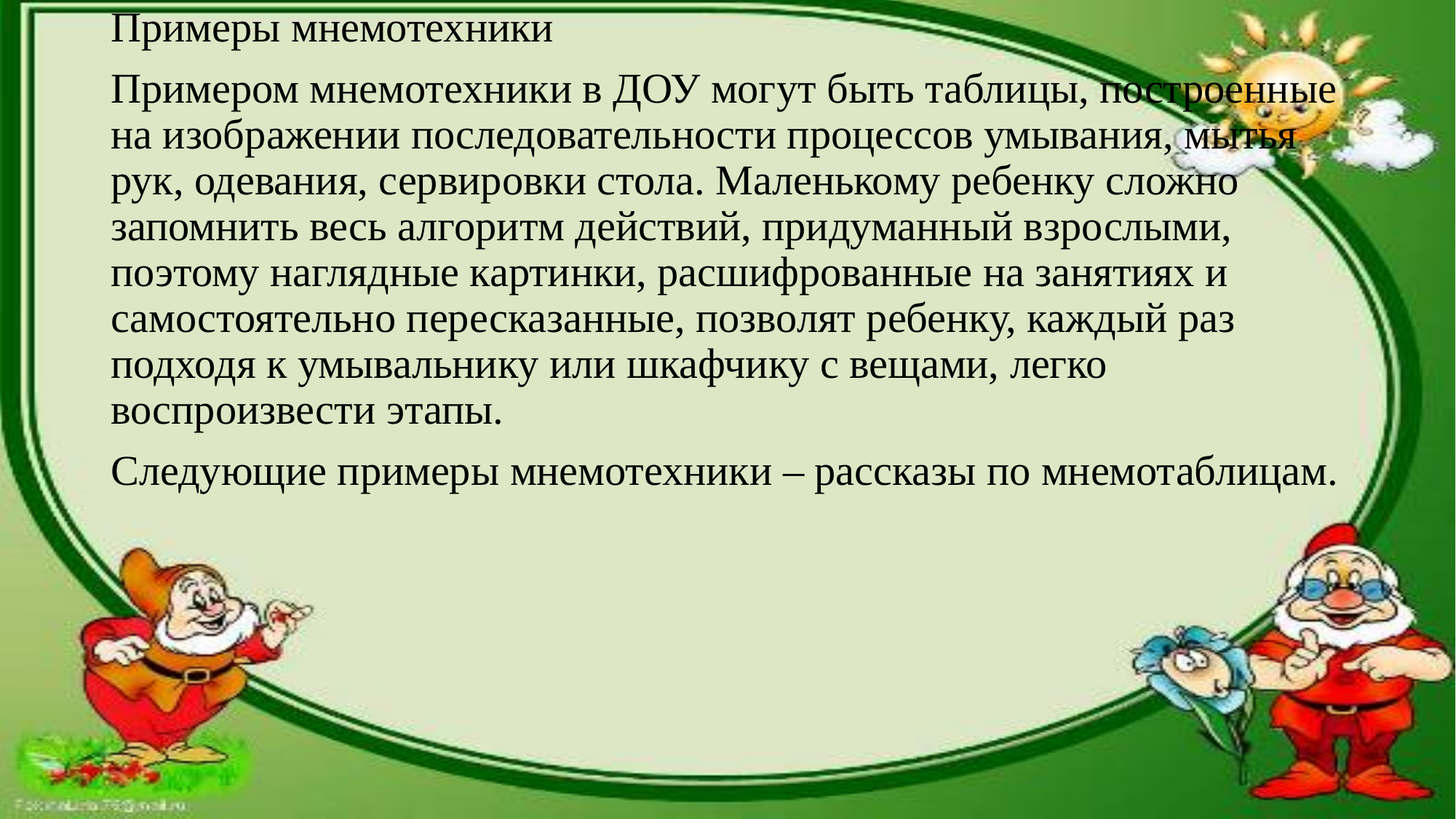

Примеры мнемотехники
Примером мнемотехники в ДОУ могут быть таблицы, построенные на изображении последовательности процессов умывания, мытья рук, одевания, сервировки стола. Маленькому ребенку сложно запомнить весь алгоритм действий, придуманный взрослыми, поэтому наглядные картинки, расшифрованные на занятиях и самостоятельно пересказанные, позволят ребенку, каждый раз подходя к умывальнику или шкафчику с вещами, легко воспроизвести этапы.
Следующие примеры мнемотехники – рассказы по мнемотаблицам.